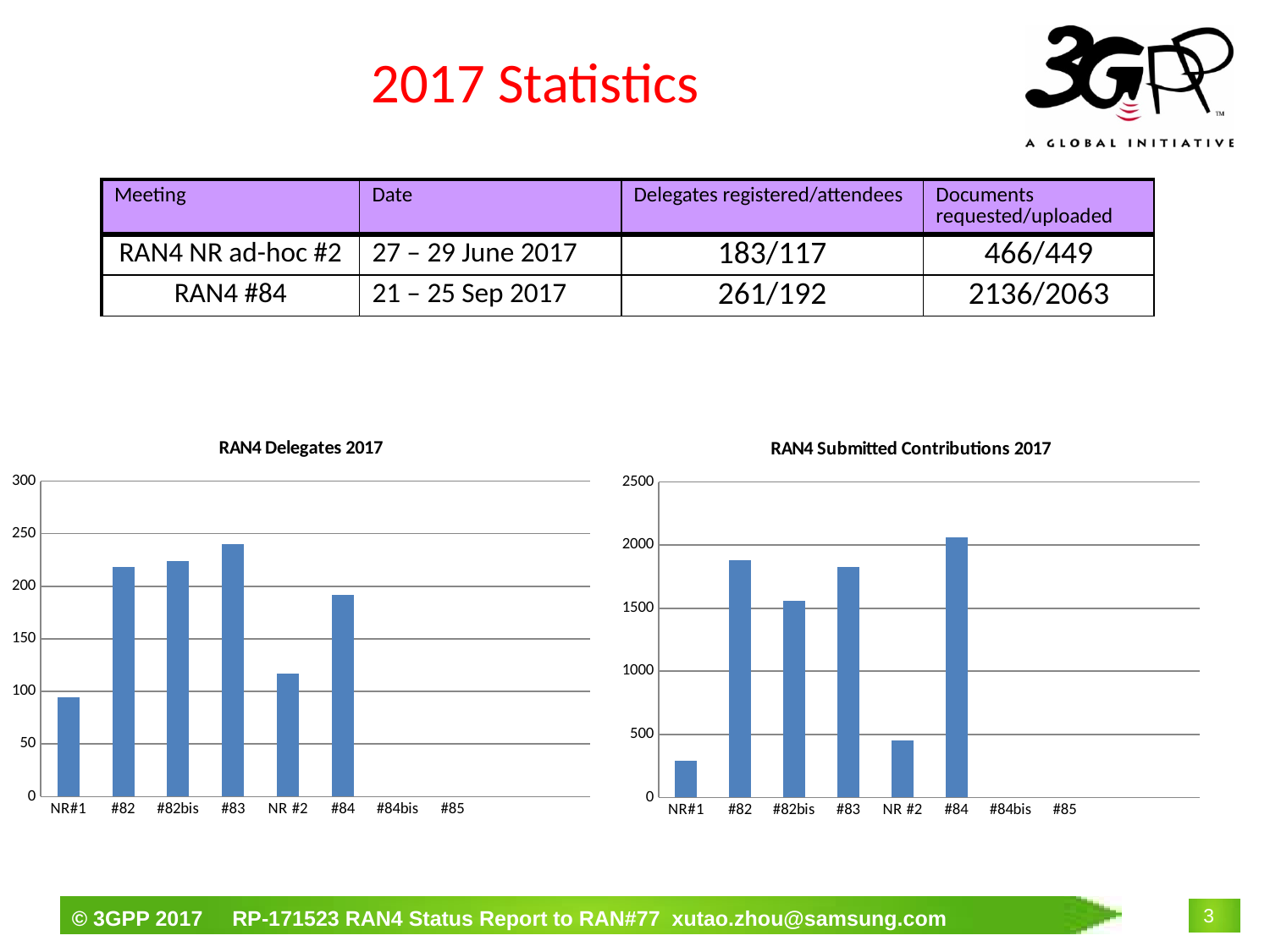

# 2017 Statistics
| Meeting | Date | Delegates registered/attendees | Documents requested/uploaded |
| --- | --- | --- | --- |
| RAN4 NR ad-hoc #2 | 27 – 29 June 2017 | 183/117 | 466/449 |
| RAN4 #84 | 21 – 25 Sep 2017 | 261/192 | 2136/2063 |

### Chart:

| Category | RAN4 Delegates 2017 |
|---|---|
| NR#1 | 94.0 |
| #82 | 218.0 |
| #82bis | 224.0 |
| #83 | 240.0 |
| NR #2 | 117.0 |
| #84 | 192.0 |
| #84bis | None |
| #85 | None |

### Chart:

| Category | RAN4 Submitted Contributions 2017 |
|---|---|
| NR#1 | 292.0 |
| #82 | 1879.0 |
| #82bis | 1560.0 |
| #83 | 1826.0 |
| NR #2 | 449.0 |
| #84 | 2063.0 |
| #84bis | None |
| #85 | None |